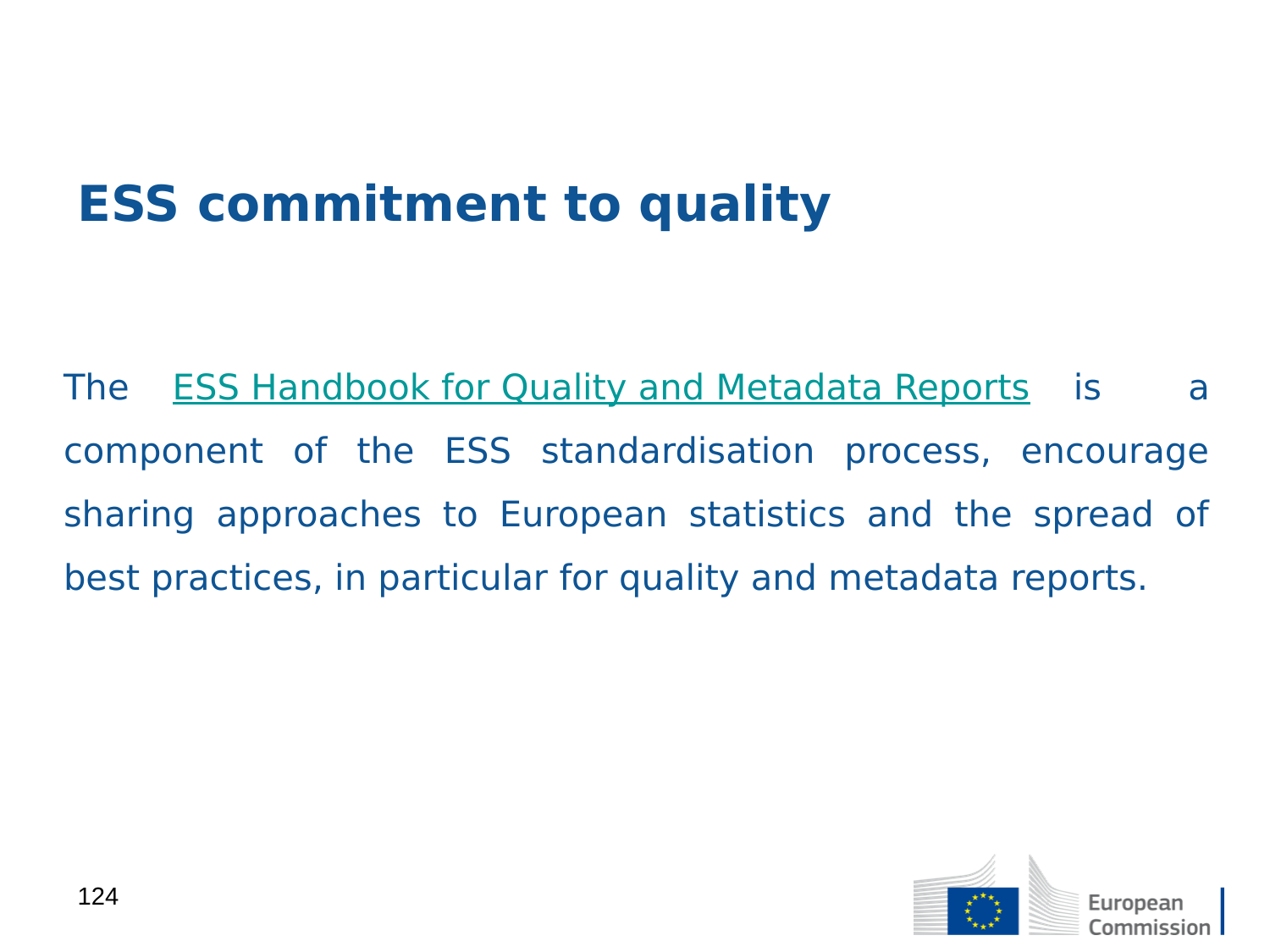

# ESS commitment to quality
The ESS Handbook for Quality and Metadata Reports is  a component of the ESS standardisation process, encourage sharing approaches to European statistics and the spread of best practices, in particular for quality and metadata reports.

124